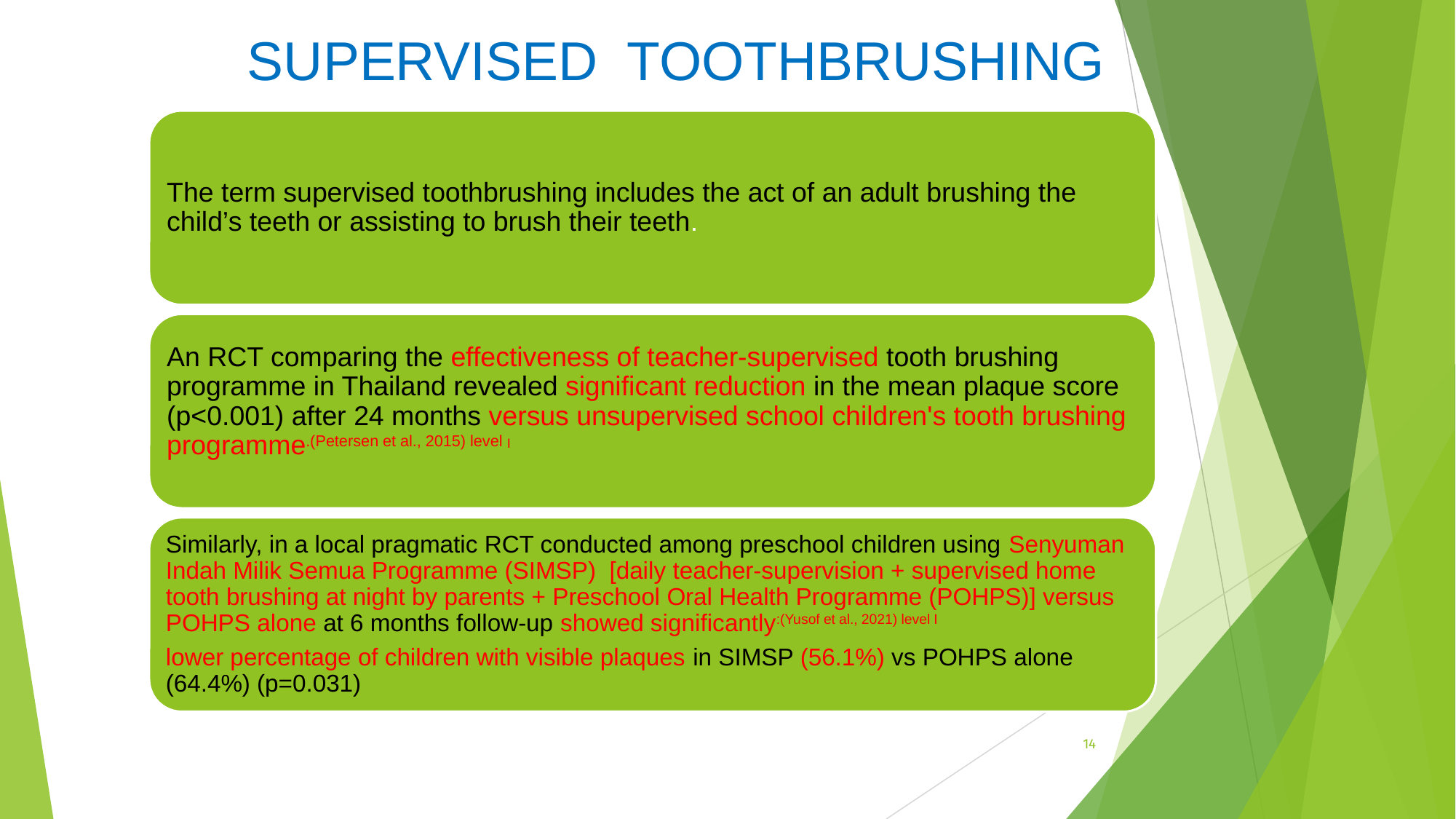

# SUPERVISED  TOOTHBRUSHING

The term supervised toothbrushing includes the act of an adult brushing the child’s teeth or assisting to brush their teeth.

An RCT comparing the effectiveness of teacher-supervised tooth brushing programme in Thailand revealed significant reduction in the mean plaque score (p<0.001) after 24 months versus unsupervised school children's tooth brushing programme.(Petersen et al., 2015) level I

Similarly, in a local pragmatic RCT conducted among preschool children using Senyuman Indah Milik Semua Programme (SIMSP)  [daily teacher-supervision + supervised home tooth brushing at night by parents + Preschool Oral Health Programme (POHPS)] versus POHPS alone at 6 months follow-up showed significantly:(Yusof et al., 2021) level I
lower percentage of children with visible plaques in SIMSP (56.1%) vs POHPS alone (64.4%) (p=0.031)

14